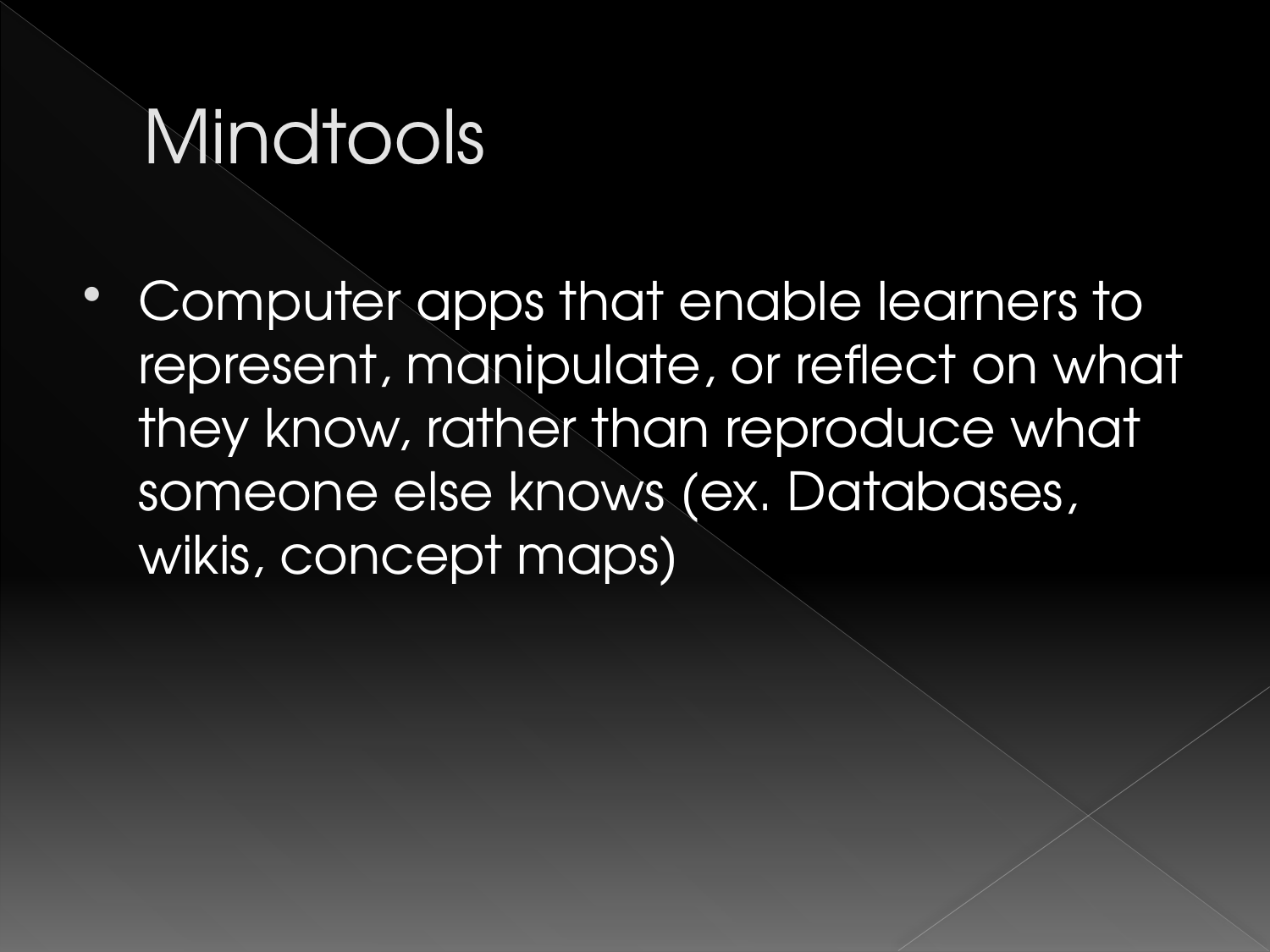

# Mindtools
Computer apps that enable learners to represent, manipulate, or reflect on what they know, rather than reproduce what someone else knows (ex. Databases, wikis, concept maps)